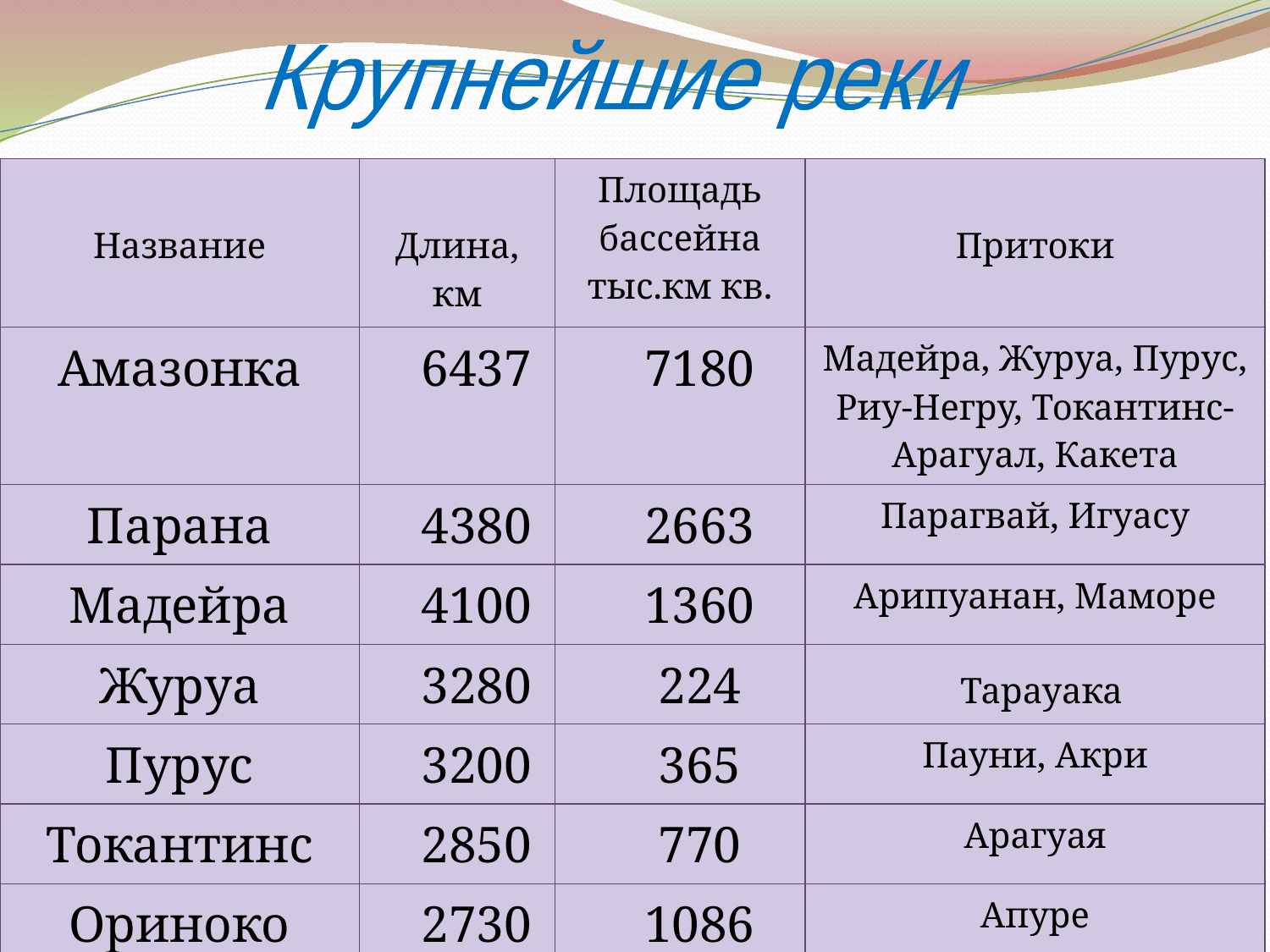

Крупнейшие реки
| Название | Длина, км | Площадь бассейна тыс.км кв. | Притоки |
| --- | --- | --- | --- |
| Амазонка | 6437 | 7180 | Мадейра, Журуа, Пурус, Риу-Негру, Токантинс-Арагуал, Какета |
| Парана | 4380 | 2663 | Парагвай, Игуасу |
| Мадейра | 4100 | 1360 | Арипуанан, Маморе |
| Журуа | 3280 | 224 | Тарауака |
| Пурус | 3200 | 365 | Пауни, Акри |
| Токантинс | 2850 | 770 | Арагуая |
| Ориноко | 2730 | 1086 | Апуре |